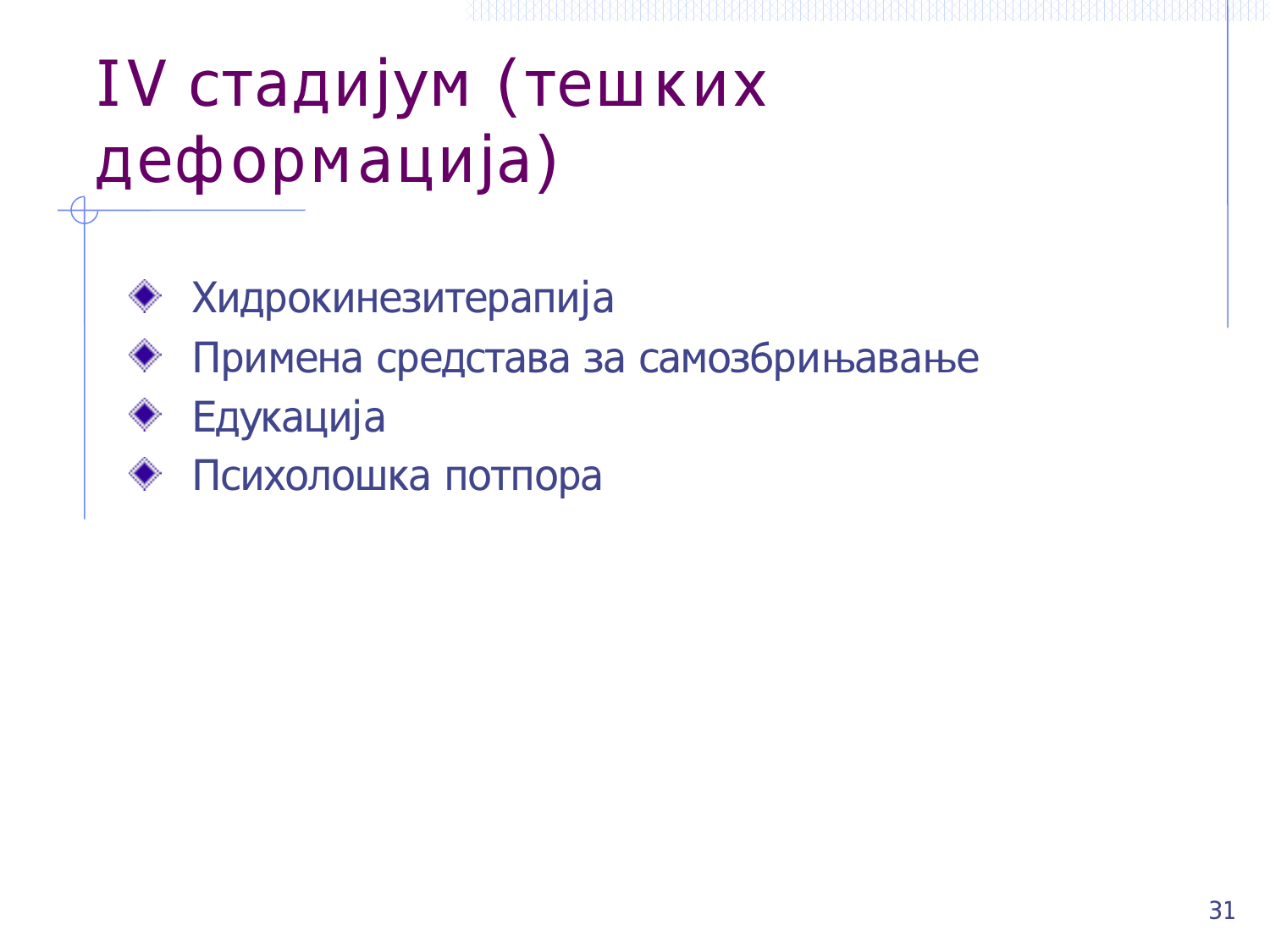

# IV стадијум (тешких деформација)
Хидрокинезитерапија
Примена средстава за самозбрињавање
Едукација
Психолошка потпора
31